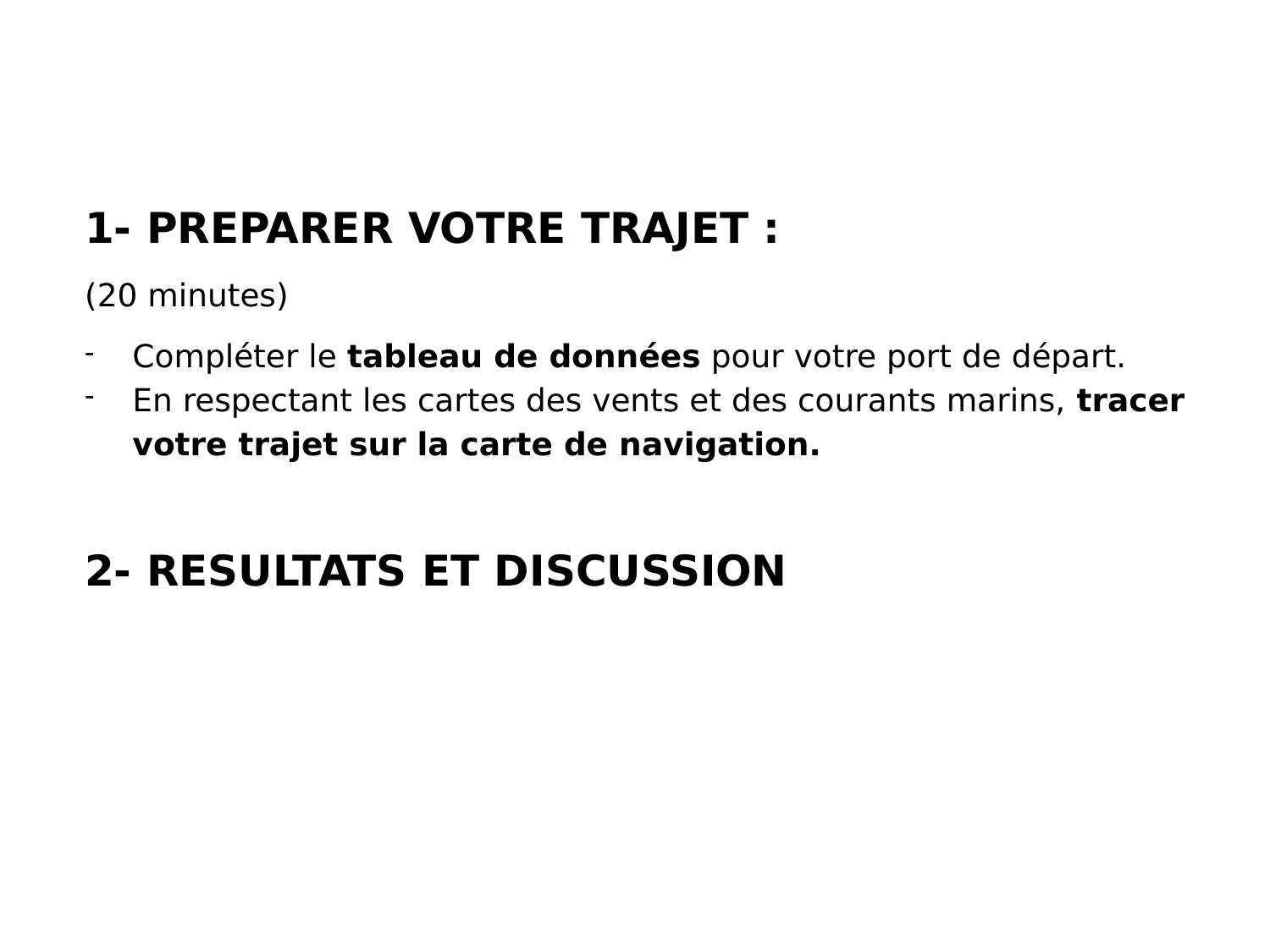

1- PREPARER VOTRE TRAJET :
(20 minutes)
Compléter le tableau de données pour votre port de départ.
En respectant les cartes des vents et des courants marins, tracer votre trajet sur la carte de navigation.

2- RESULTATS ET DISCUSSION